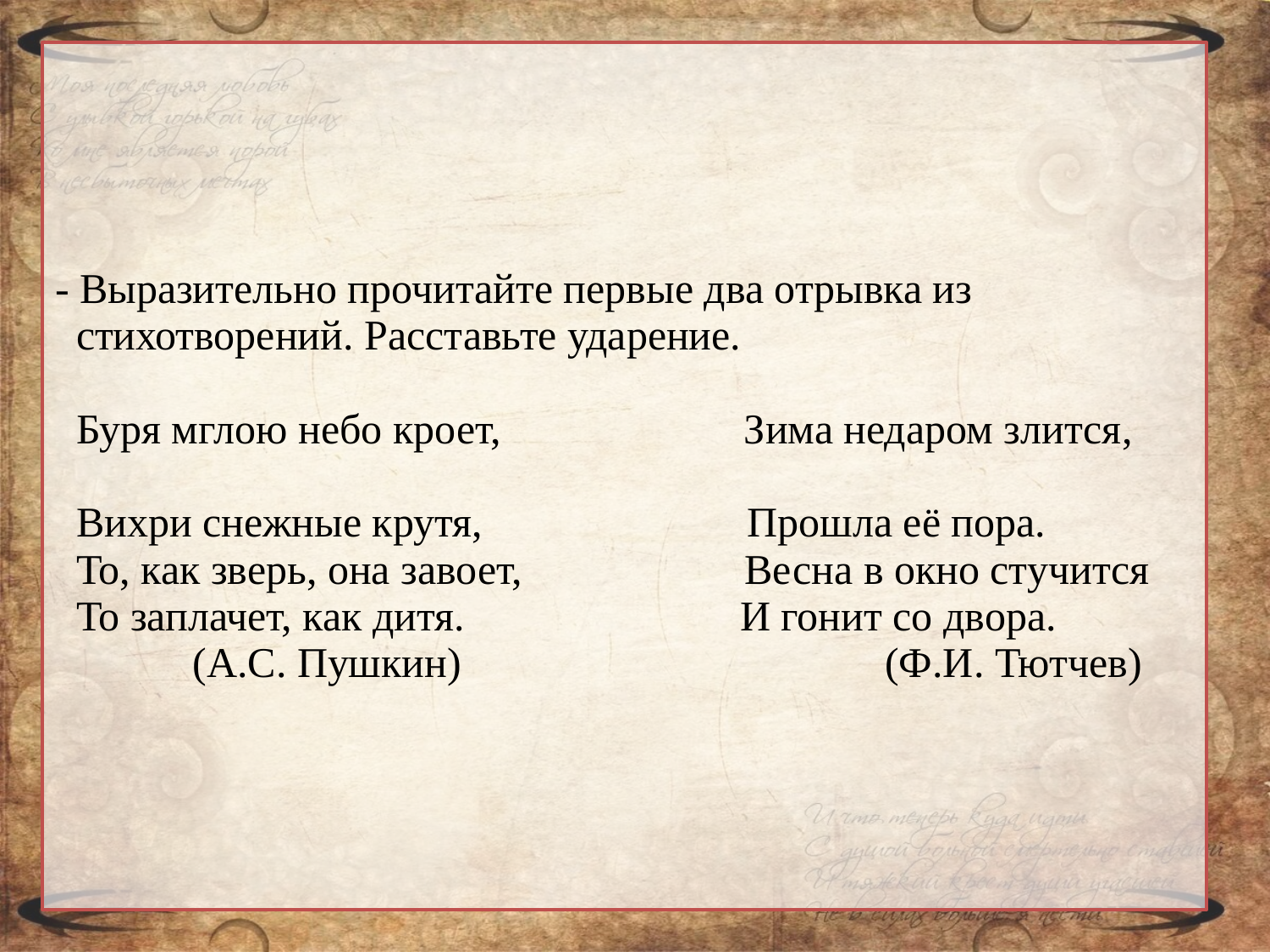

- Выразительно прочитайте первые два отрывка из
  стихотворений. Расставьте ударение.
  Буря мглою небо кроет,                       Зима недаром злится,
  Вихри снежные крутя,                         Прошла её пора.
  То, как зверь, она завоет,                     Весна в окно стучится
  То заплачет, как дитя.                          И гонит со двора.
             (А.С. Пушкин)                                        (Ф.И. Тютчев)